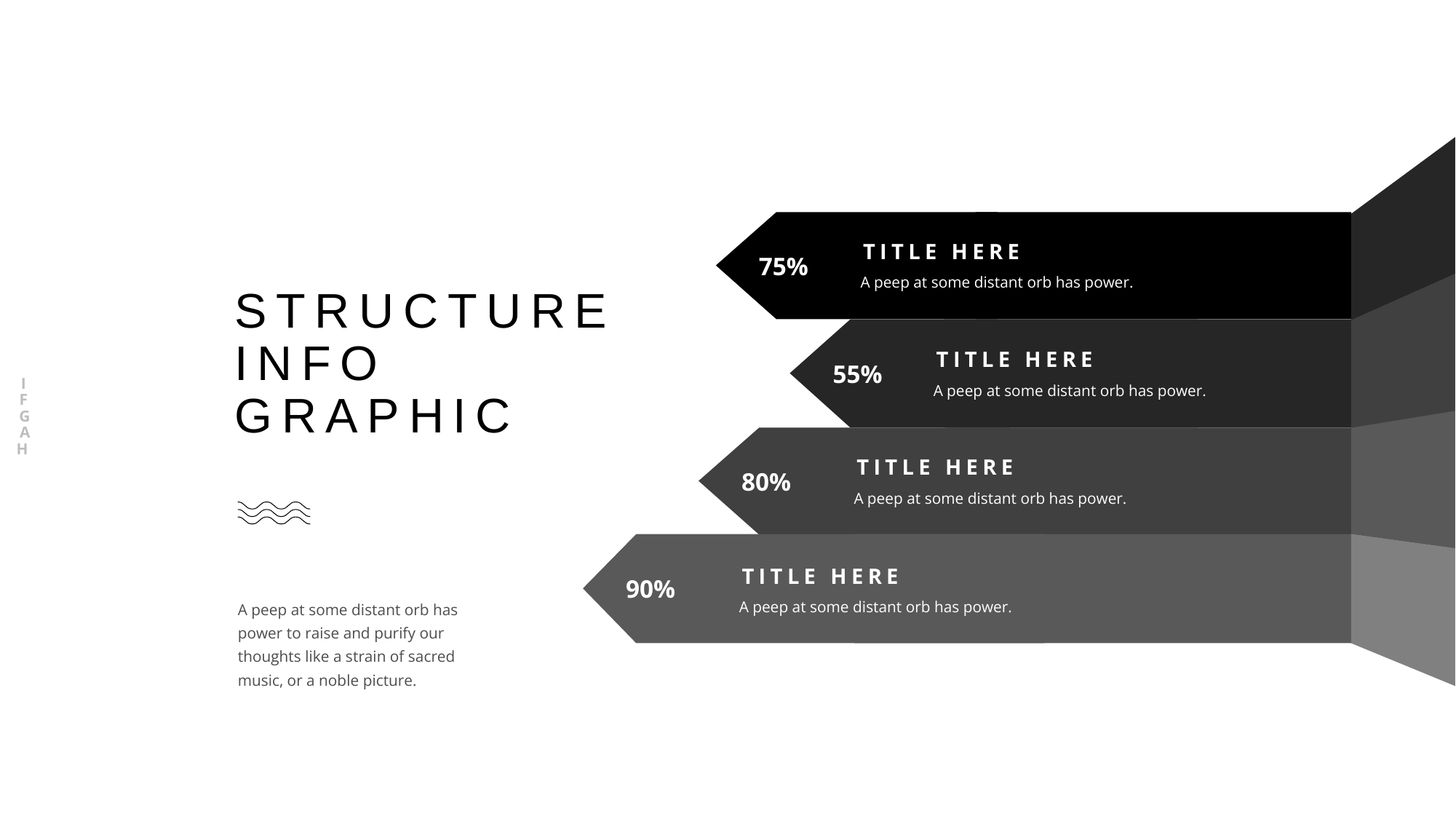

INFOGRAPHIC

75%
TITLE HERE
A peep at some distant orb has power.
# STRUCTURE INFO GRAPHIC

55%
TITLE HERE
A peep at some distant orb has power.

80%
TITLE HERE
A peep at some distant orb has power.

90%
TITLE HERE

A peep at some distant orb has power.
A peep at some distant orb has power to raise and purify our thoughts like a strain of sacred music, or a noble picture.